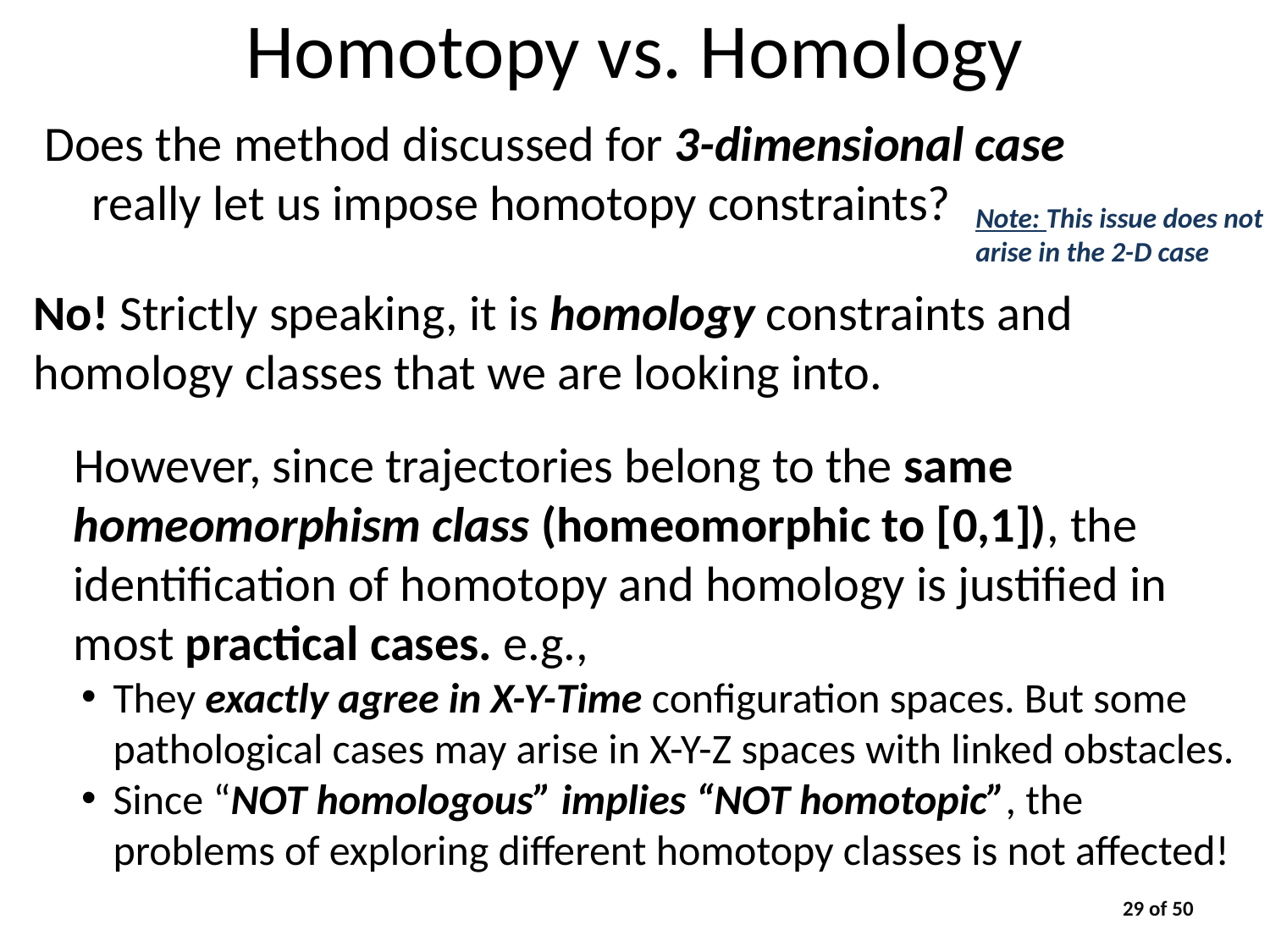

# Homotopy vs. Homology
Does the method discussed for 3-dimensional case really let us impose homotopy constraints?
Note: This issue does not arise in the 2-D case
No! Strictly speaking, it is homology constraints and homology classes that we are looking into.

However, since trajectories belong to the same homeomorphism class (homeomorphic to [0,1]), the identification of homotopy and homology is justified in most practical cases. e.g.,
They exactly agree in X-Y-Time configuration spaces. But some pathological cases may arise in X-Y-Z spaces with linked obstacles.
Since “NOT homologous” implies “NOT homotopic”, the problems of exploring different homotopy classes is not affected!
29 of 50